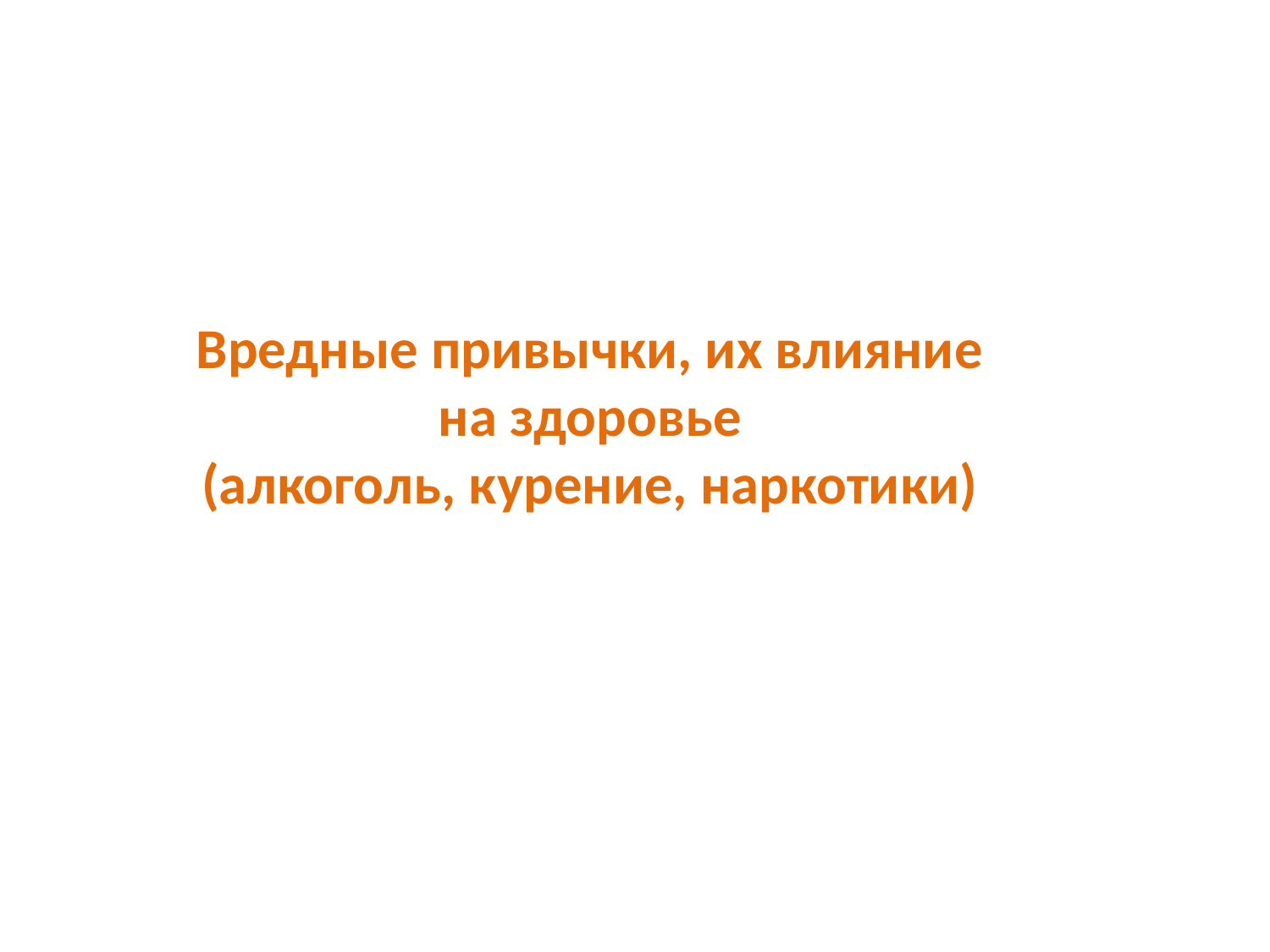

#
Вредные привычки, их влияние на здоровье
(алкоголь, курение, наркотики)